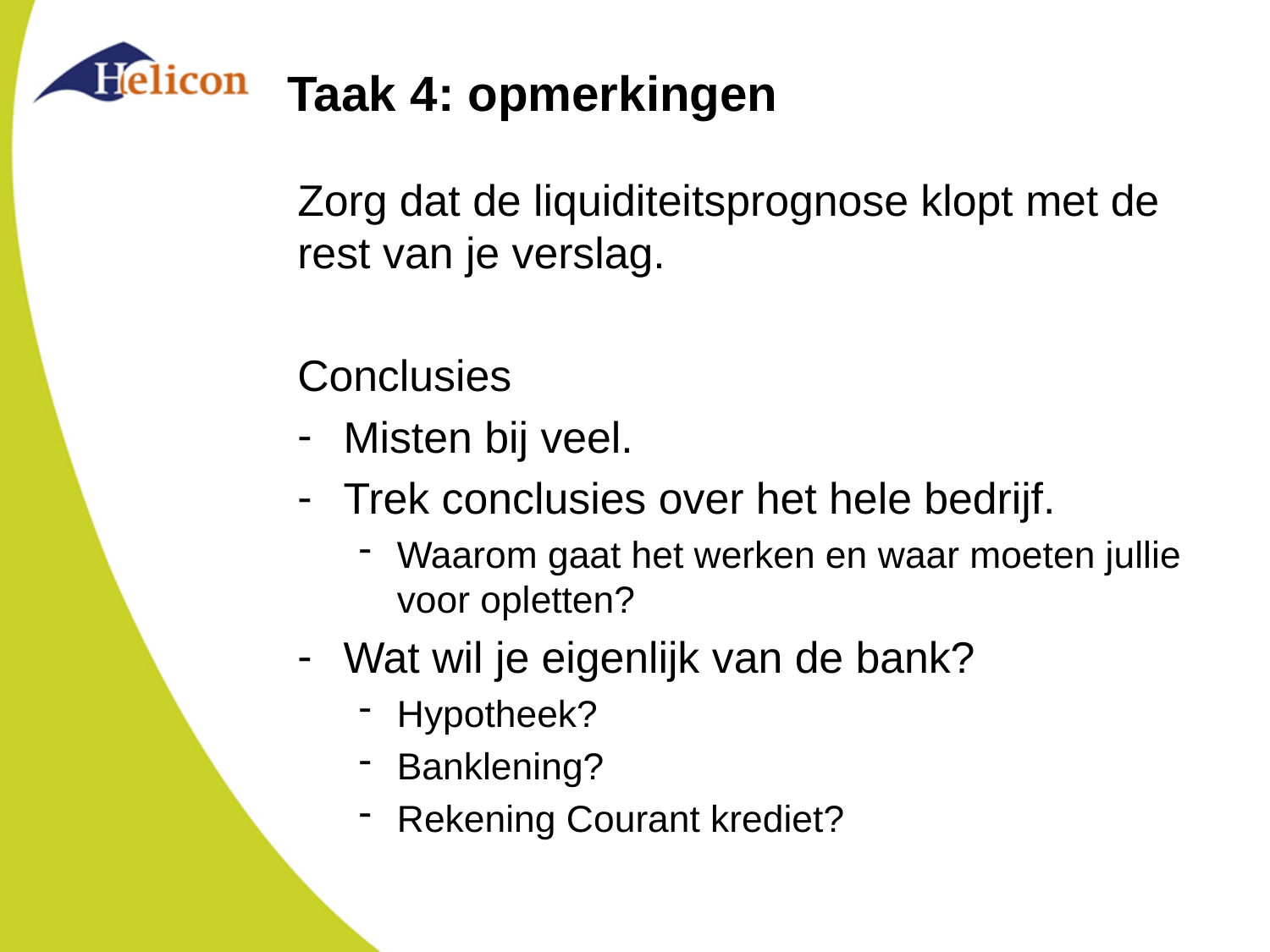

# Taak 4: opmerkingen
Zorg dat de liquiditeitsprognose klopt met de rest van je verslag.

Conclusies
Misten bij veel.
Trek conclusies over het hele bedrijf.
Waarom gaat het werken en waar moeten jullie voor opletten?
Wat wil je eigenlijk van de bank?
Hypotheek?
Banklening?
Rekening Courant krediet?